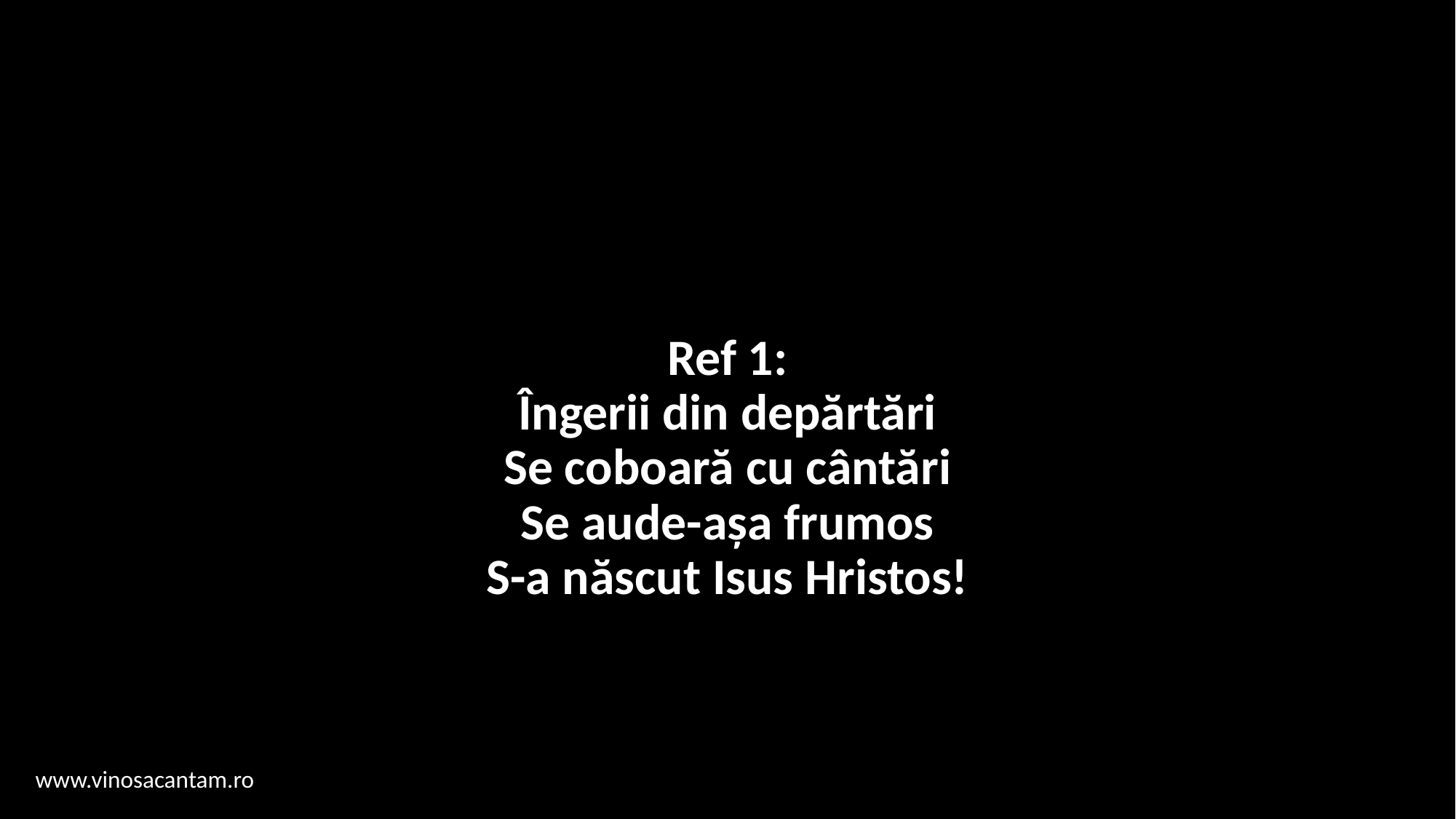

# Ref 1: Îngerii din depărtări Se coboară cu cântări Se aude-așa frumos S-a născut Isus Hristos!
www.vinosacantam.ro